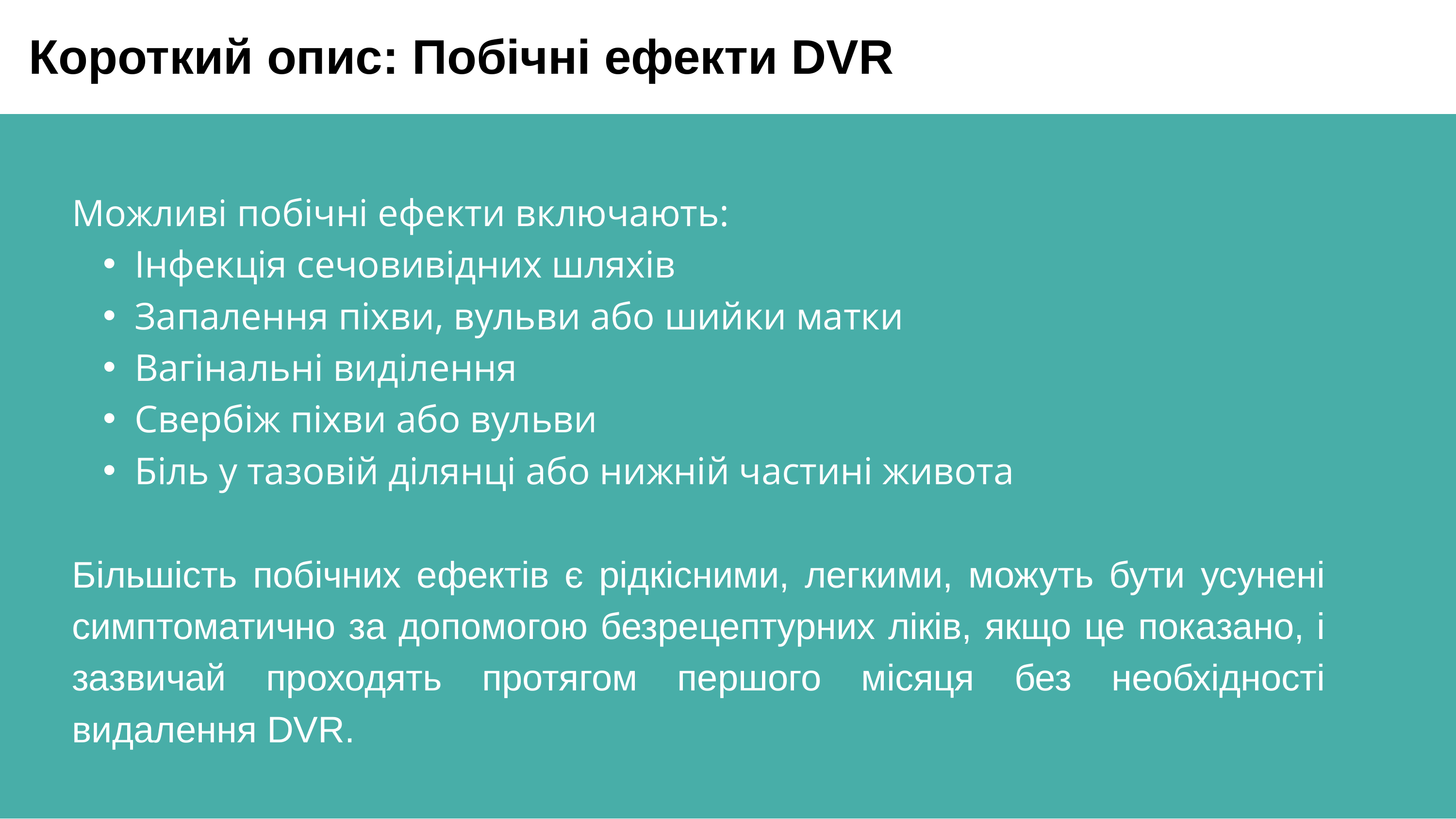

Короткий опис: Побічні ефекти DVR

Можливі побічні ефекти включають:
Інфекція сечовивідних шляхів
Запалення піхви, вульви або шийки матки
Вагінальні виділення
Свербіж піхви або вульви
Біль у тазовій ділянці або нижній частині живота

Більшість побічних ефектів є рідкісними, легкими, можуть бути усунені симптоматично за допомогою безрецептурних ліків, якщо це показано, і зазвичай проходять протягом першого місяця без необхідності видалення DVR.